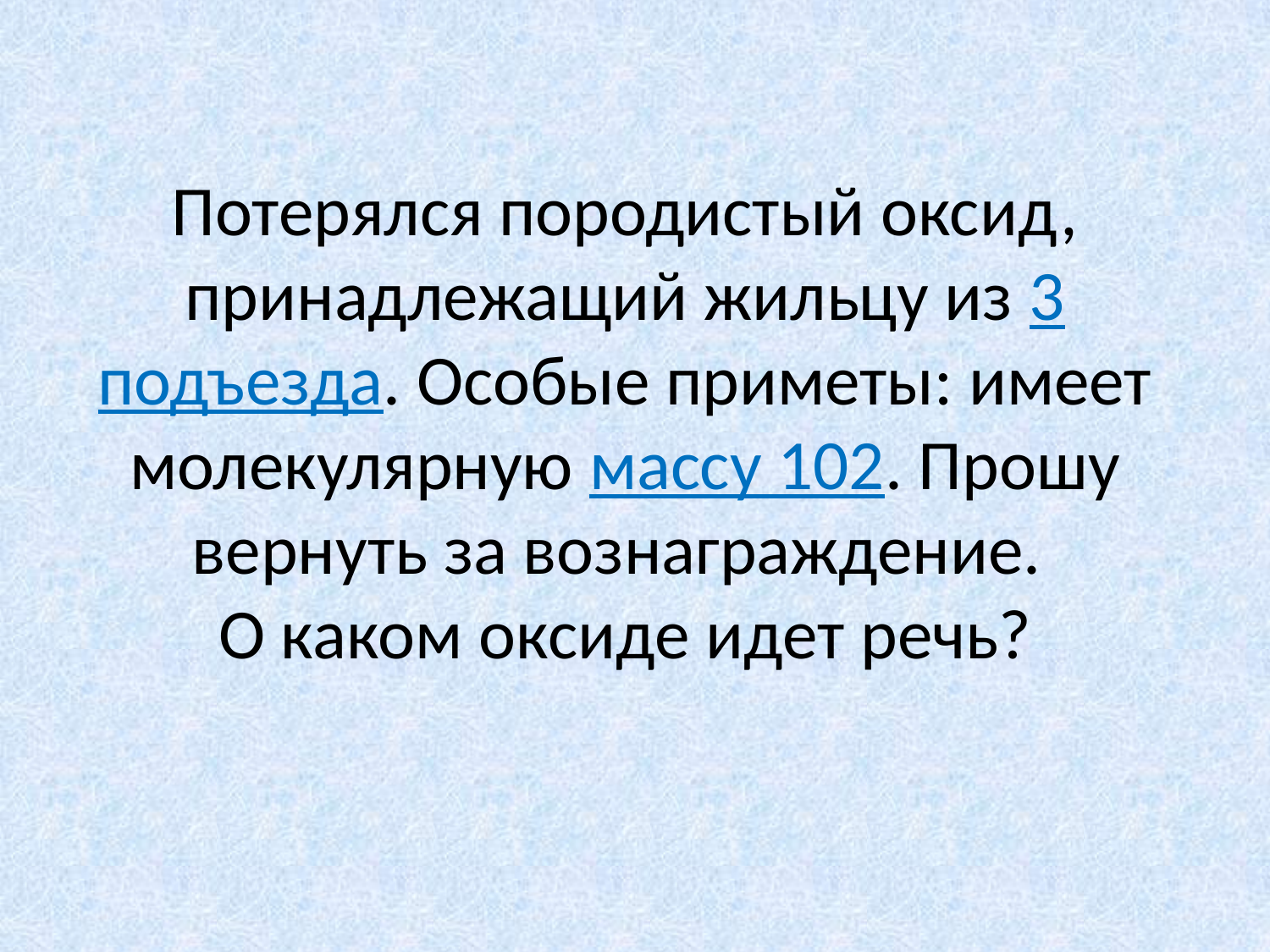

Потерялся породистый оксид, принадлежащий жильцу из 3 подъезда. Особые приметы: имеет молекулярную массу 102. Прошу вернуть за вознаграждение.
О каком оксиде идет речь?